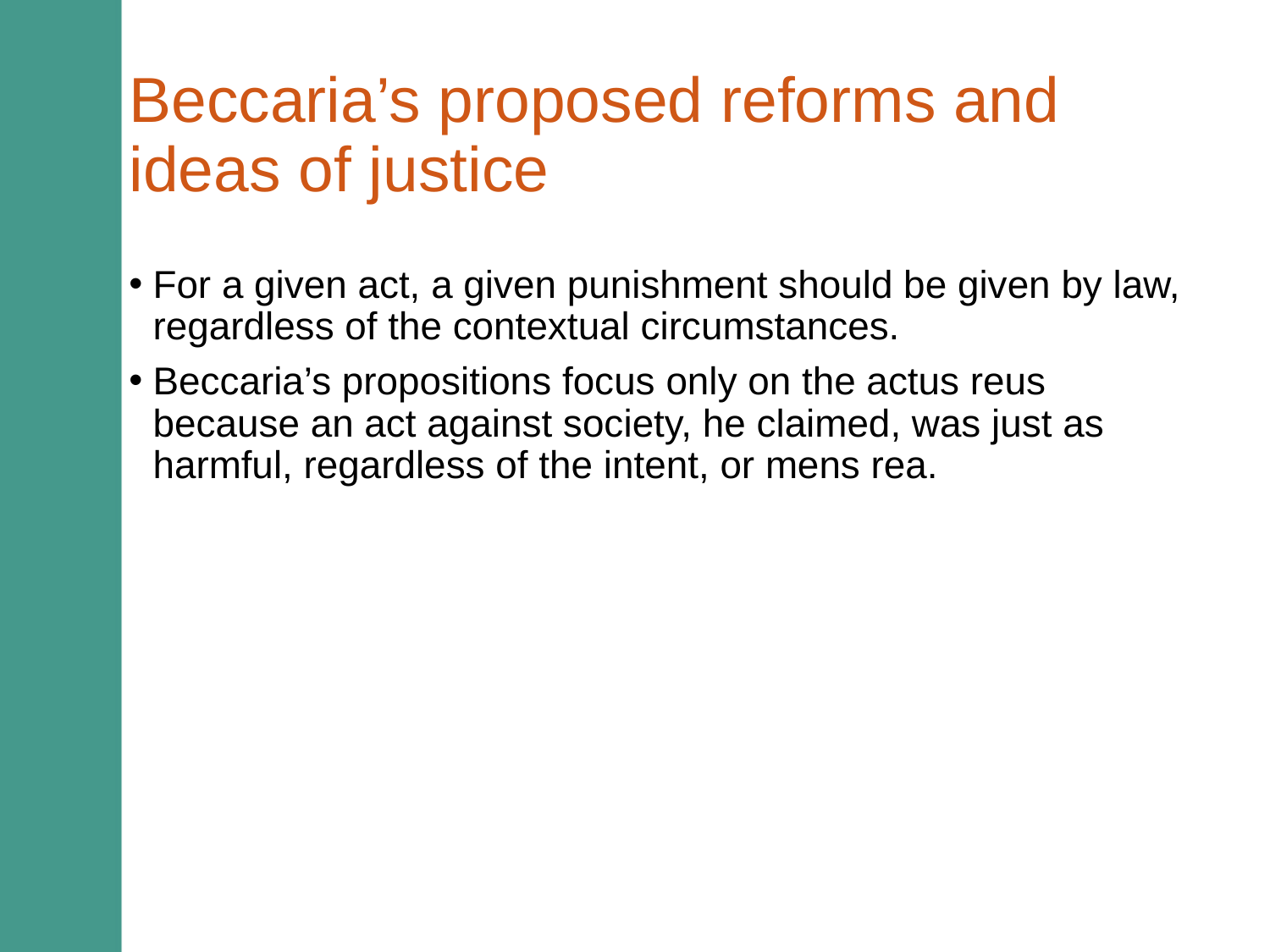

# Beccaria’s proposed reforms and ideas of justice
For a given act, a given punishment should be given by law, regardless of the contextual circumstances.
Beccaria’s propositions focus only on the actus reus because an act against society, he claimed, was just as harmful, regardless of the intent, or mens rea.